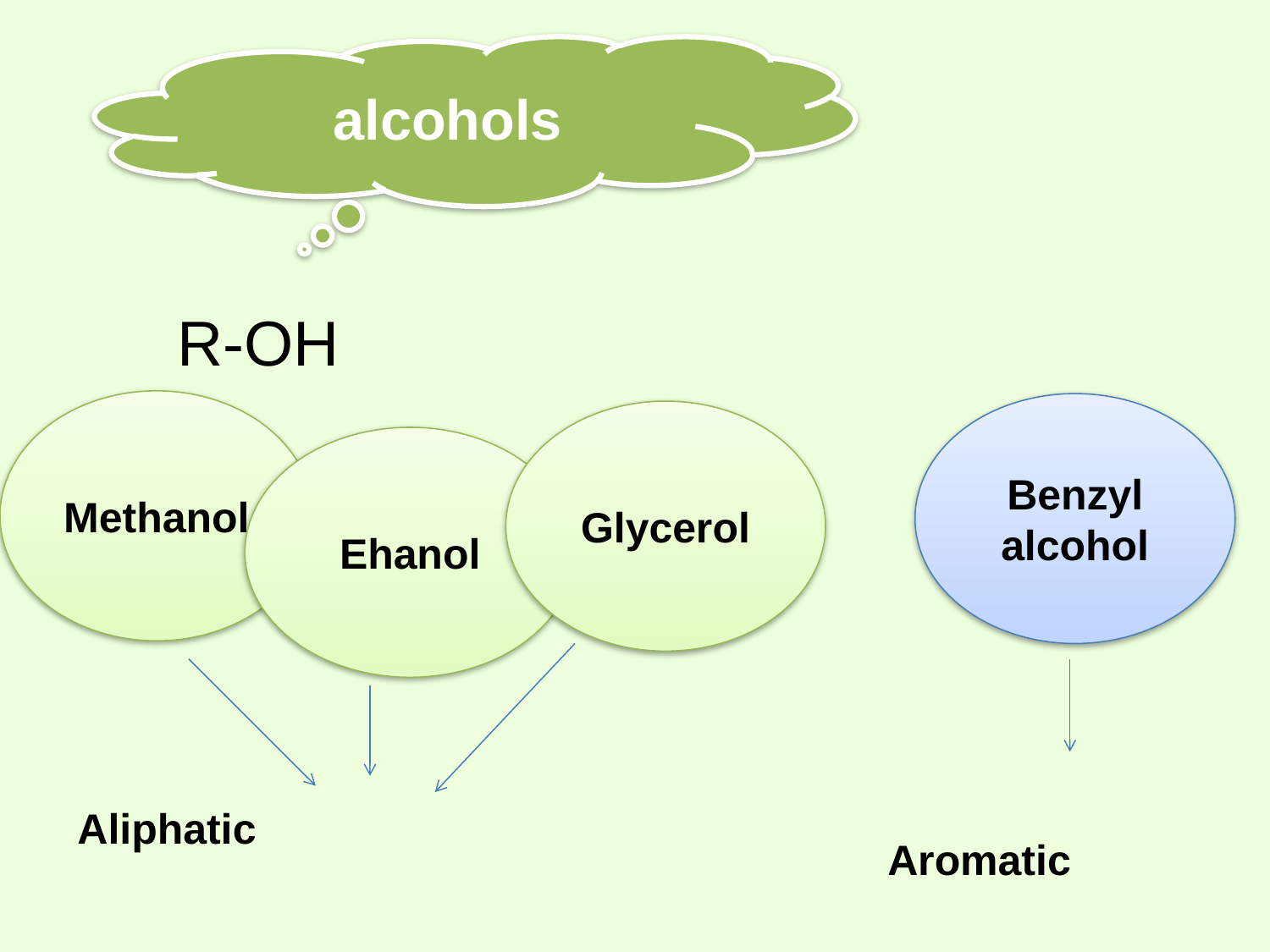

alcohols
R-OH
Methanol
Benzyl alcohol
Glycerol
Ehanol
        Aromatic
                    Aliphatic